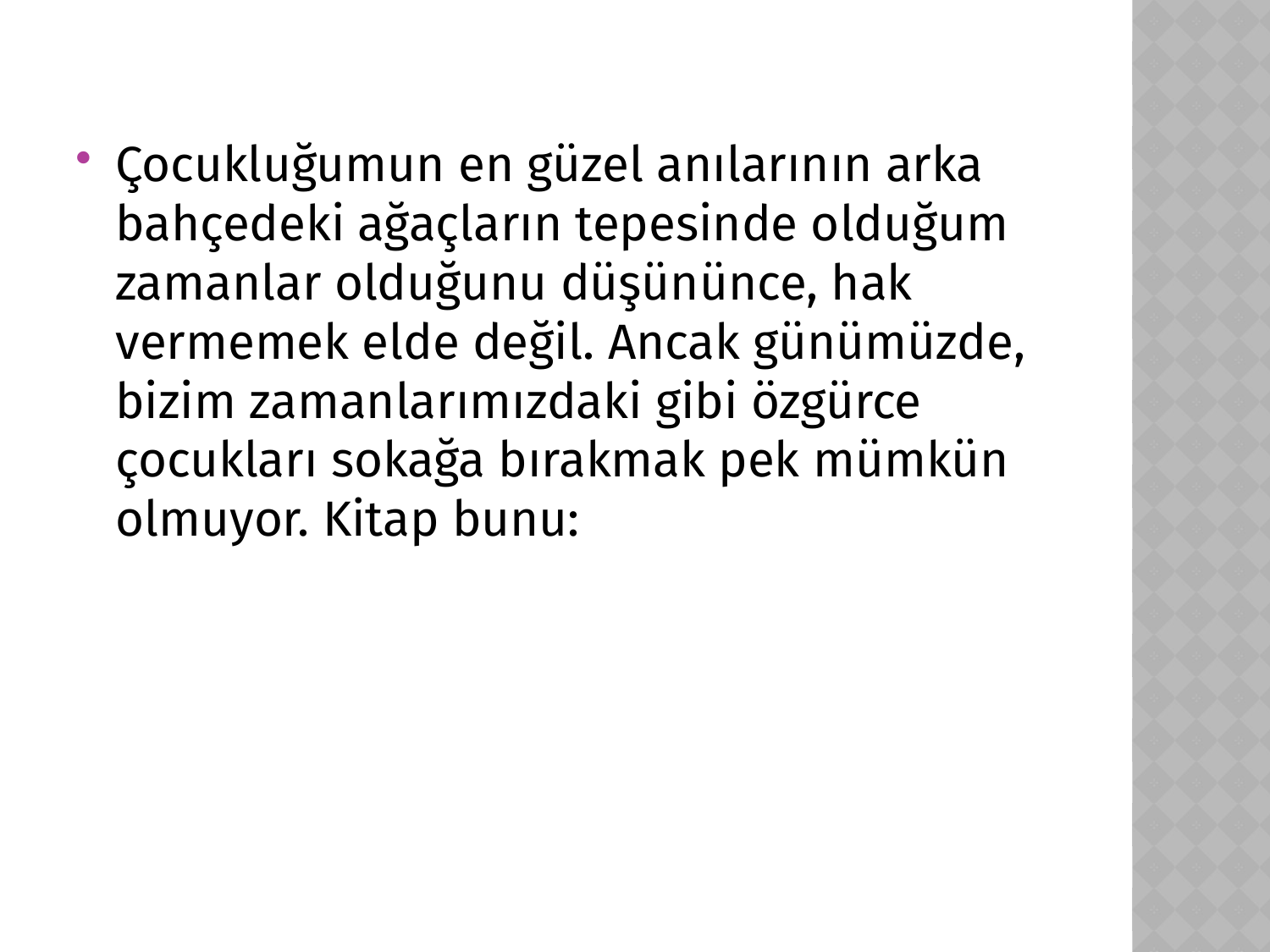

Çocukluğumun en güzel anılarının arka bahçedeki ağaçların tepesinde olduğum zamanlar olduğunu düşününce, hak vermemek elde değil. Ancak günümüzde, bizim zamanlarımızdaki gibi özgürce çocukları sokağa bırakmak pek mümkün olmuyor. Kitap bunu: